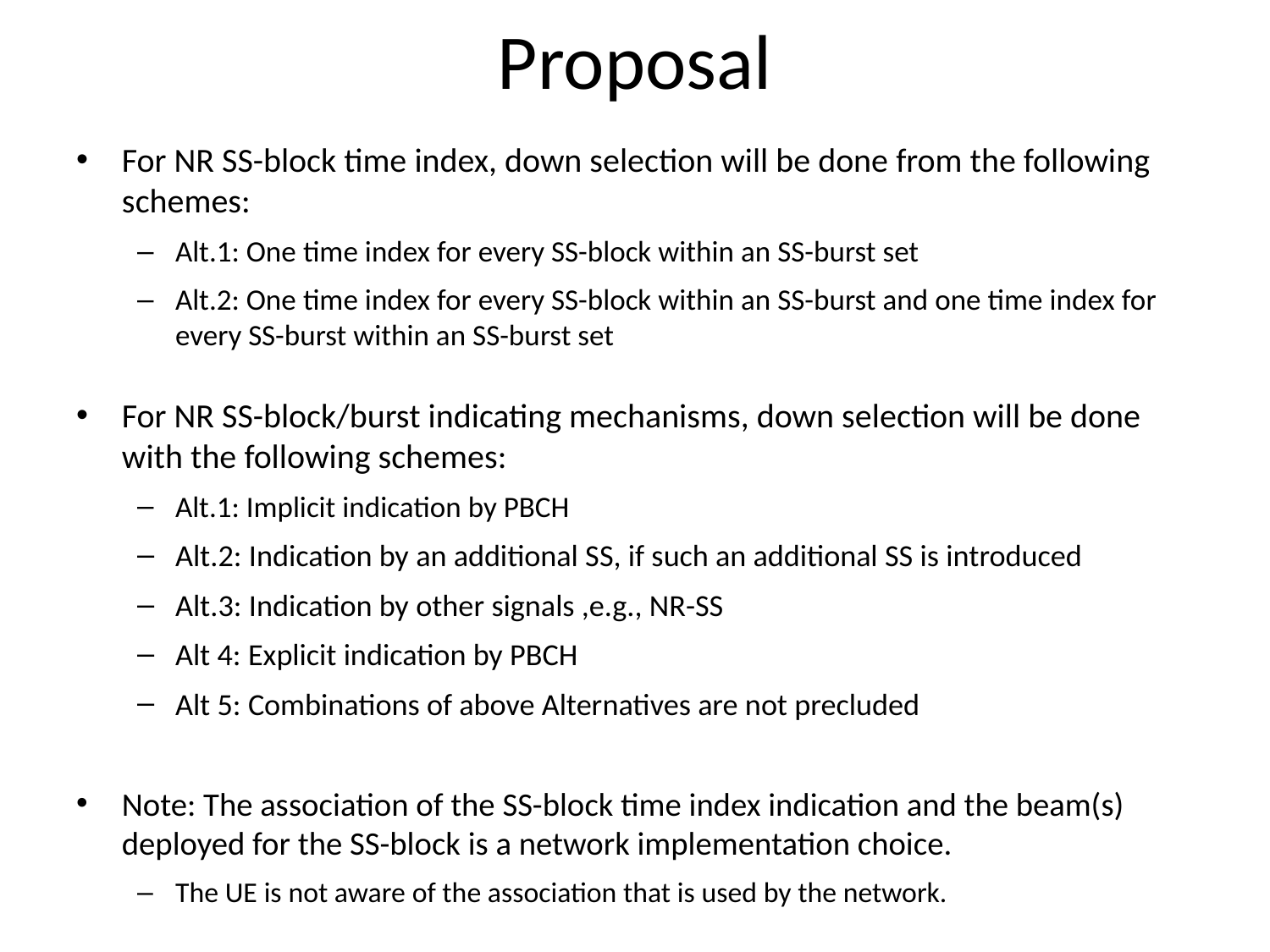

# Proposal

For NR SS-block time index, down selection will be done from the following schemes:
Alt.1: One time index for every SS-block within an SS-burst set
Alt.2: One time index for every SS-block within an SS-burst and one time index for every SS-burst within an SS-burst set

For NR SS-block/burst indicating mechanisms, down selection will be done with the following schemes:
Alt.1: Implicit indication by PBCH
Alt.2: Indication by an additional SS, if such an additional SS is introduced
Alt.3: Indication by other signals ,e.g., NR-SS
Alt 4: Explicit indication by PBCH
Alt 5: Combinations of above Alternatives are not precluded

Note: The association of the SS-block time index indication and the beam(s) deployed for the SS-block is a network implementation choice.
The UE is not aware of the association that is used by the network.